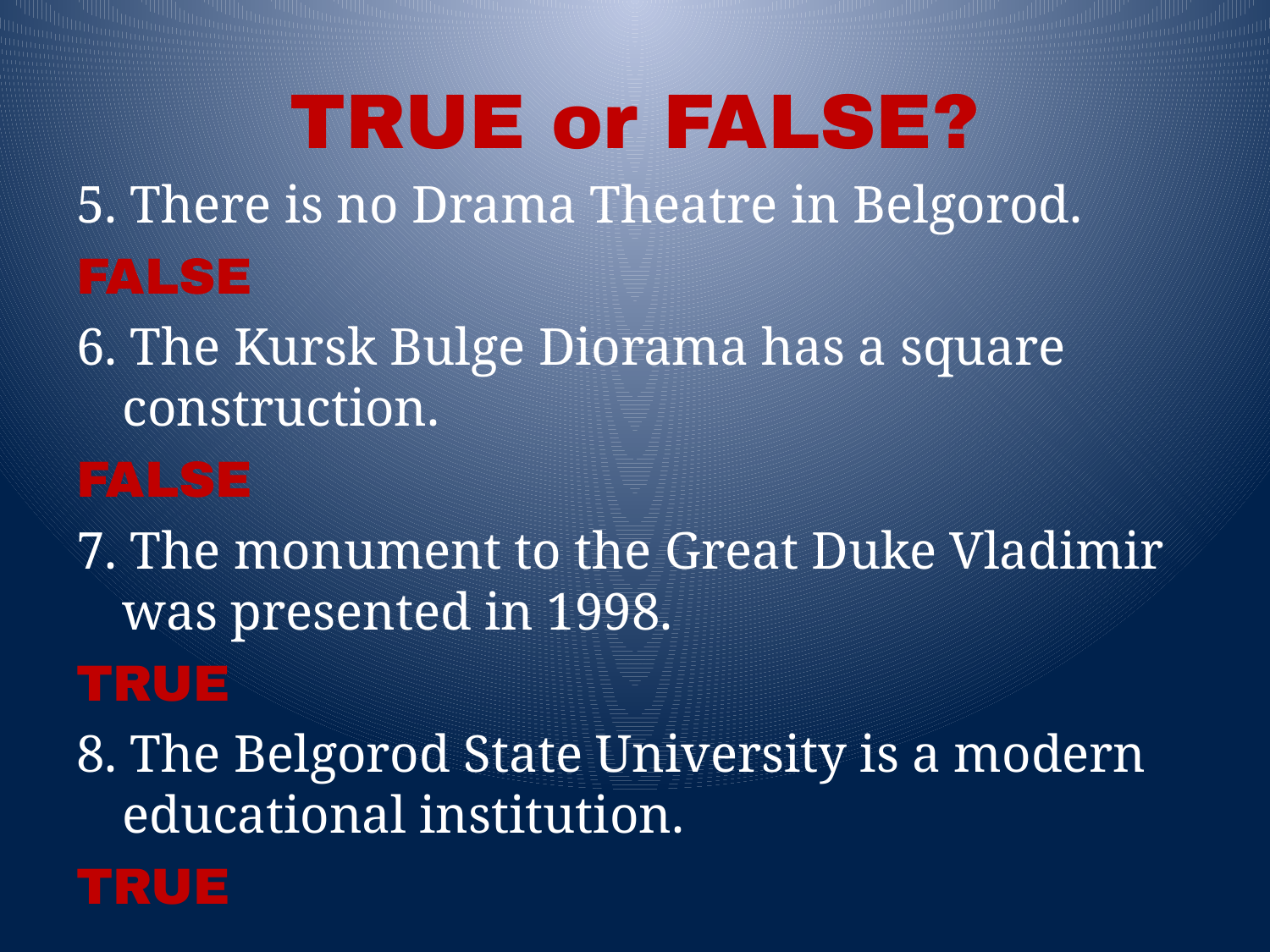

# TRUE or FALSE?
5. There is no Drama Theatre in Belgorod.
FALSE
6. The Kursk Bulge Diorama has a square construction.
FALSE
7. The monument to the Great Duke Vladimir was presented in 1998.
TRUE
8. The Belgorod State University is a modern educational institution.
TRUE